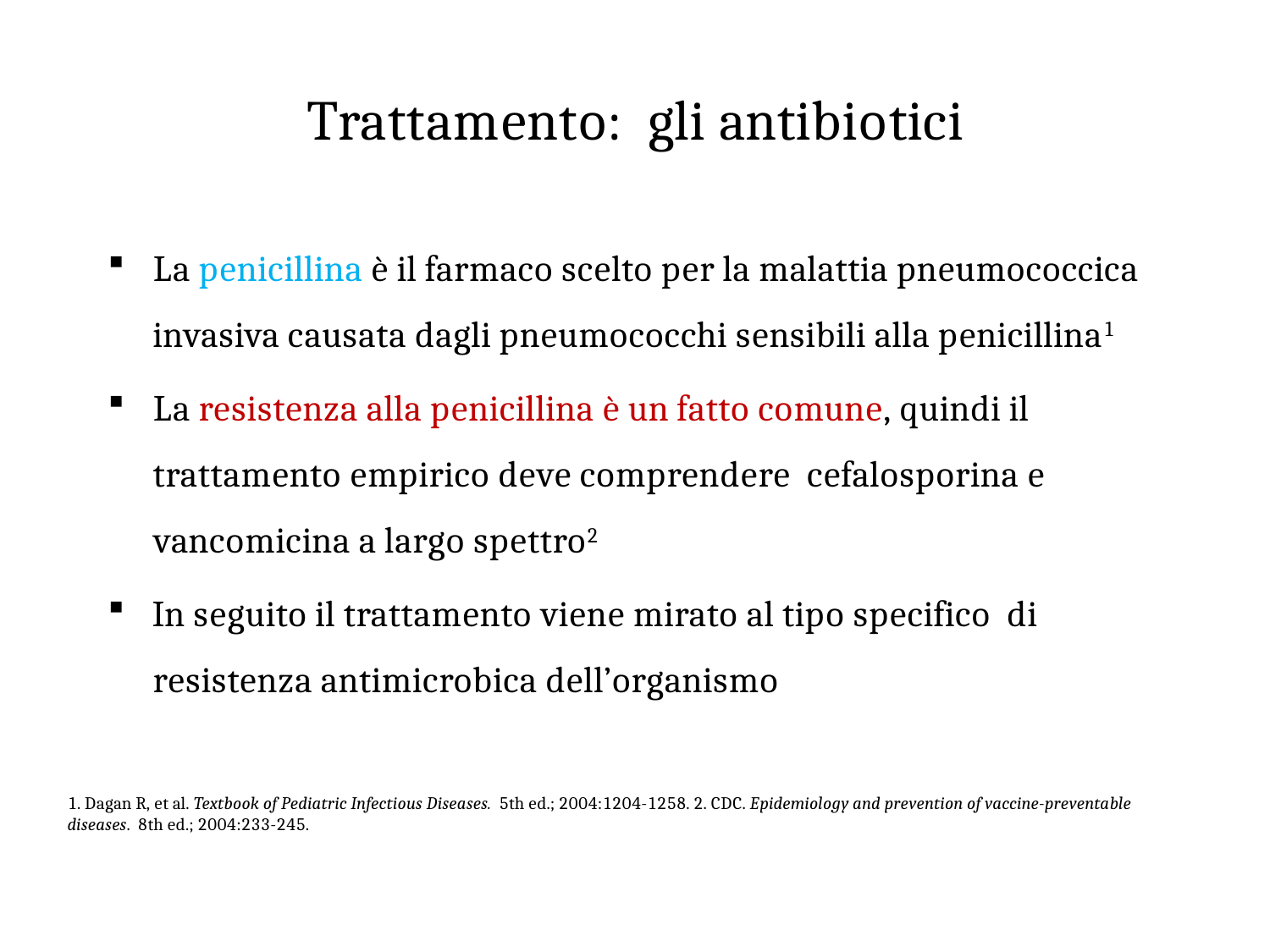

# Trattamento:  gli antibiotici
La penicillina è il farmaco scelto per la malattia pneumococcica invasiva causata dagli pneumococchi sensibili alla penicillina1
La resistenza alla penicillina è un fatto comune, quindi il trattamento empirico deve comprendere  cefalosporina e vancomicina a largo spettro2
In seguito il trattamento viene mirato al tipo specifico  di resistenza antimicrobica dell’organismo

1. Dagan R, et al. Textbook of Pediatric Infectious Diseases.  5th ed.; 2004:1204-1258. 2. CDC. Epidemiology and prevention of vaccine-preventable diseases.  8th ed.; 2004:233-245.